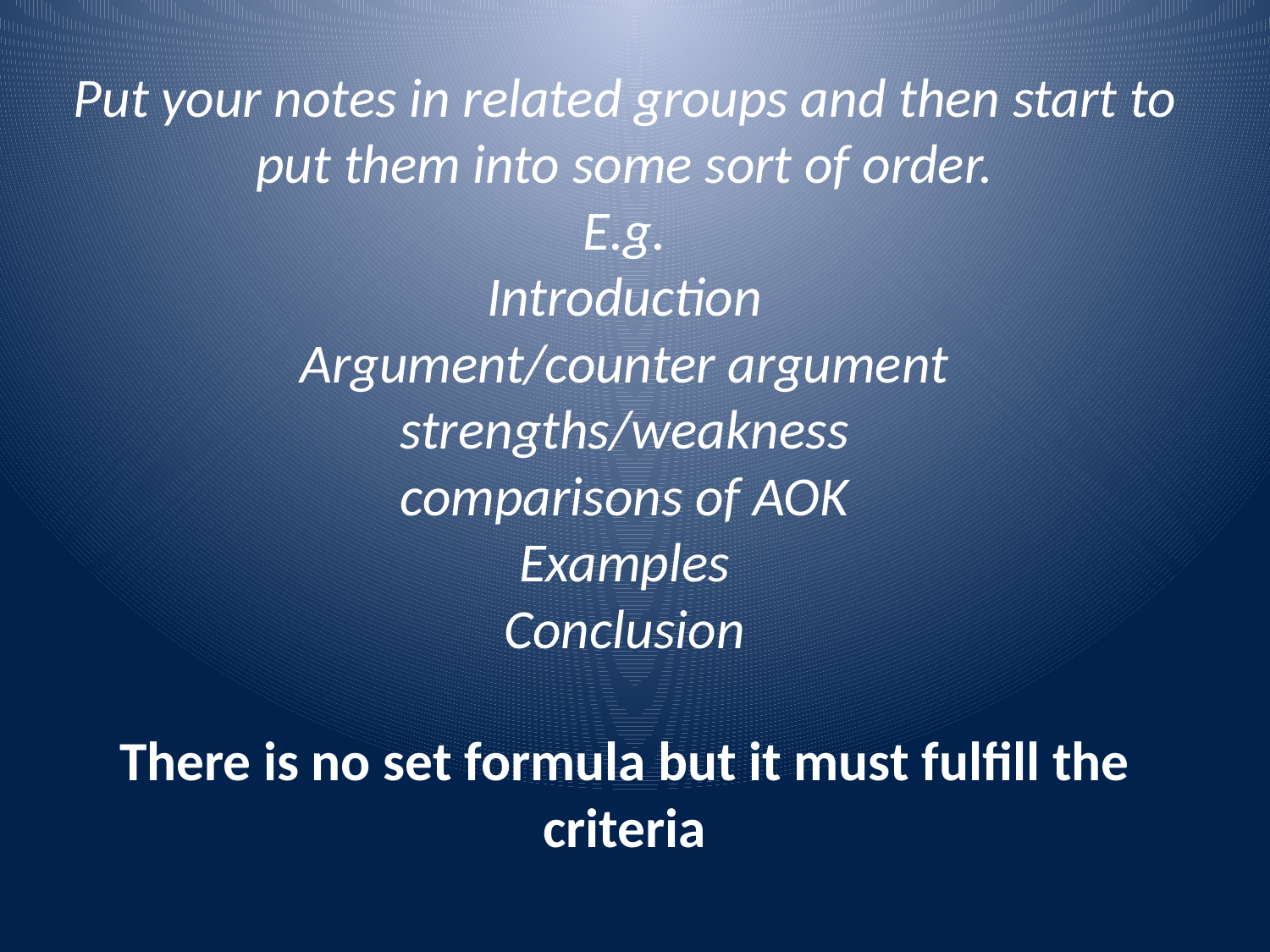

# Put your notes in related groups and then start to put them into some sort of order. E.g. Introduction Argument/counter argument strengths/weakness comparisons of AOK Examples Conclusion There is no set formula but it must fulfill the criteria